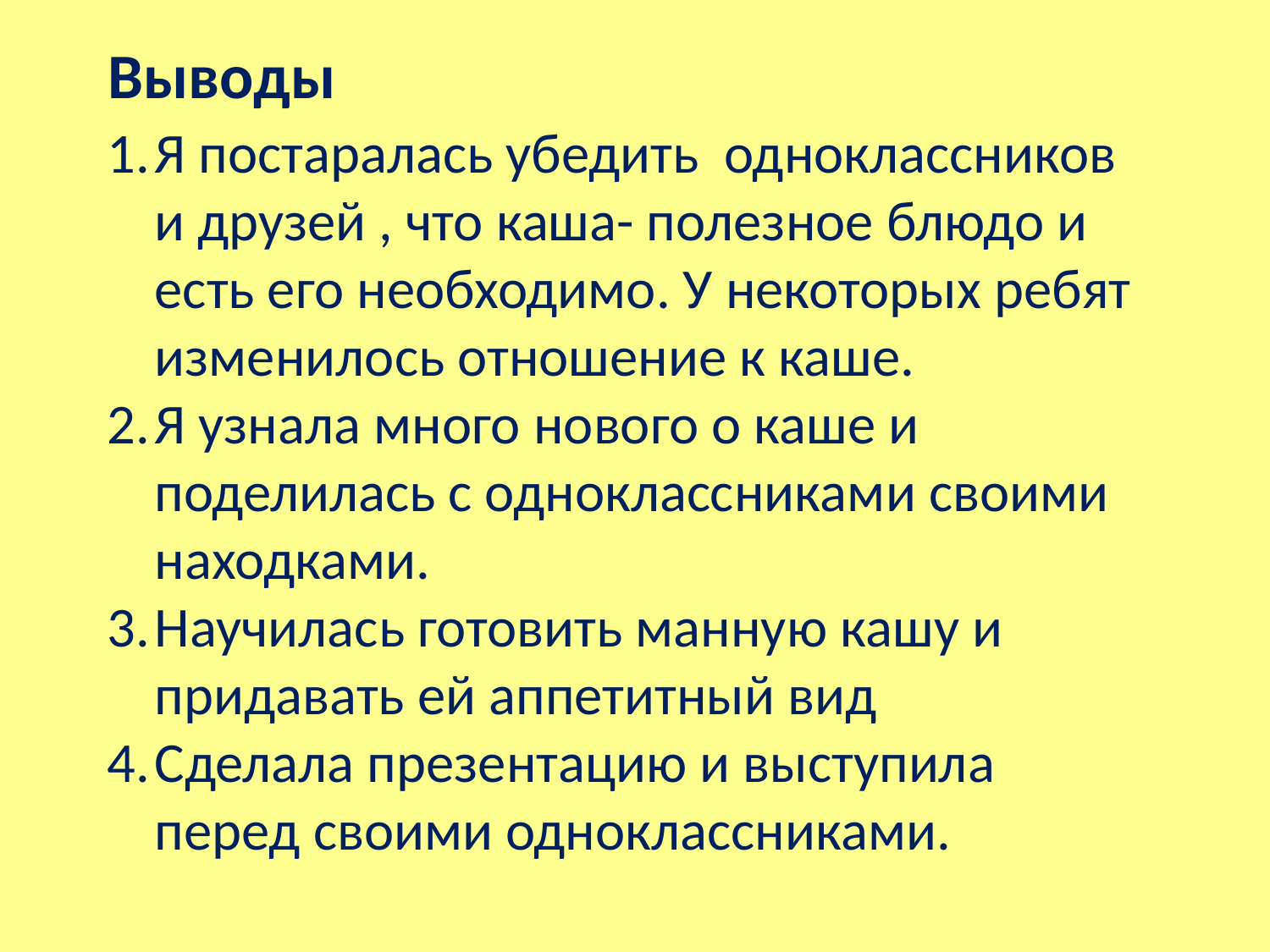

Выводы
Я постаралась убедить  одноклассников и друзей , что каша- полезное блюдо и есть его необходимо. У некоторых ребят изменилось отношение к каше.
Я узнала много нового о каше и поделилась с одноклассниками своими находками.
Научилась готовить манную кашу и придавать ей аппетитный вид
Сделала презентацию и выступила перед своими одноклассниками.